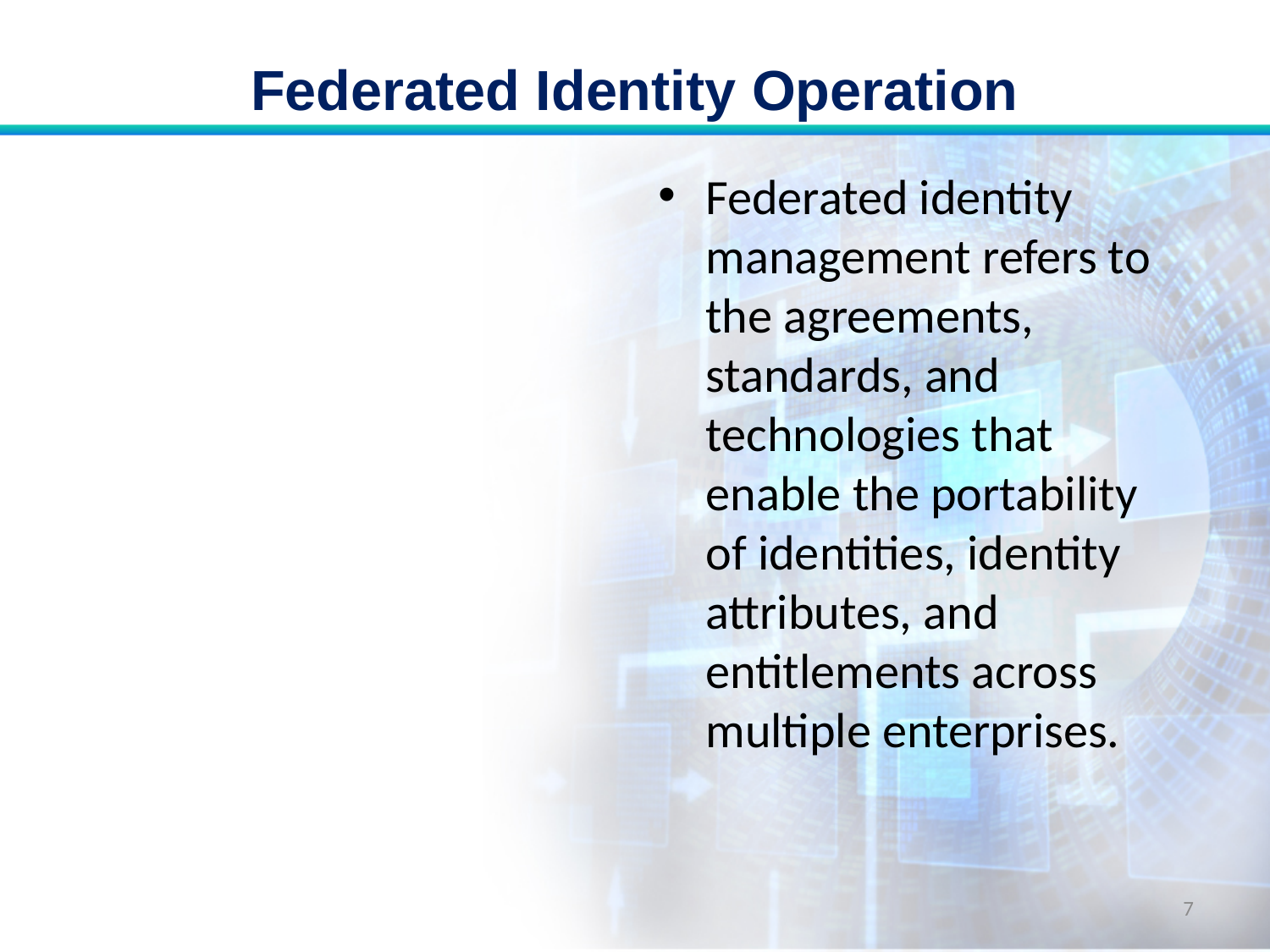

# Federated Identity Operation
Federated identity management refers to the agreements, standards, and technologies that enable the portability of identities, identity attributes, and entitlements across multiple enterprises.
7